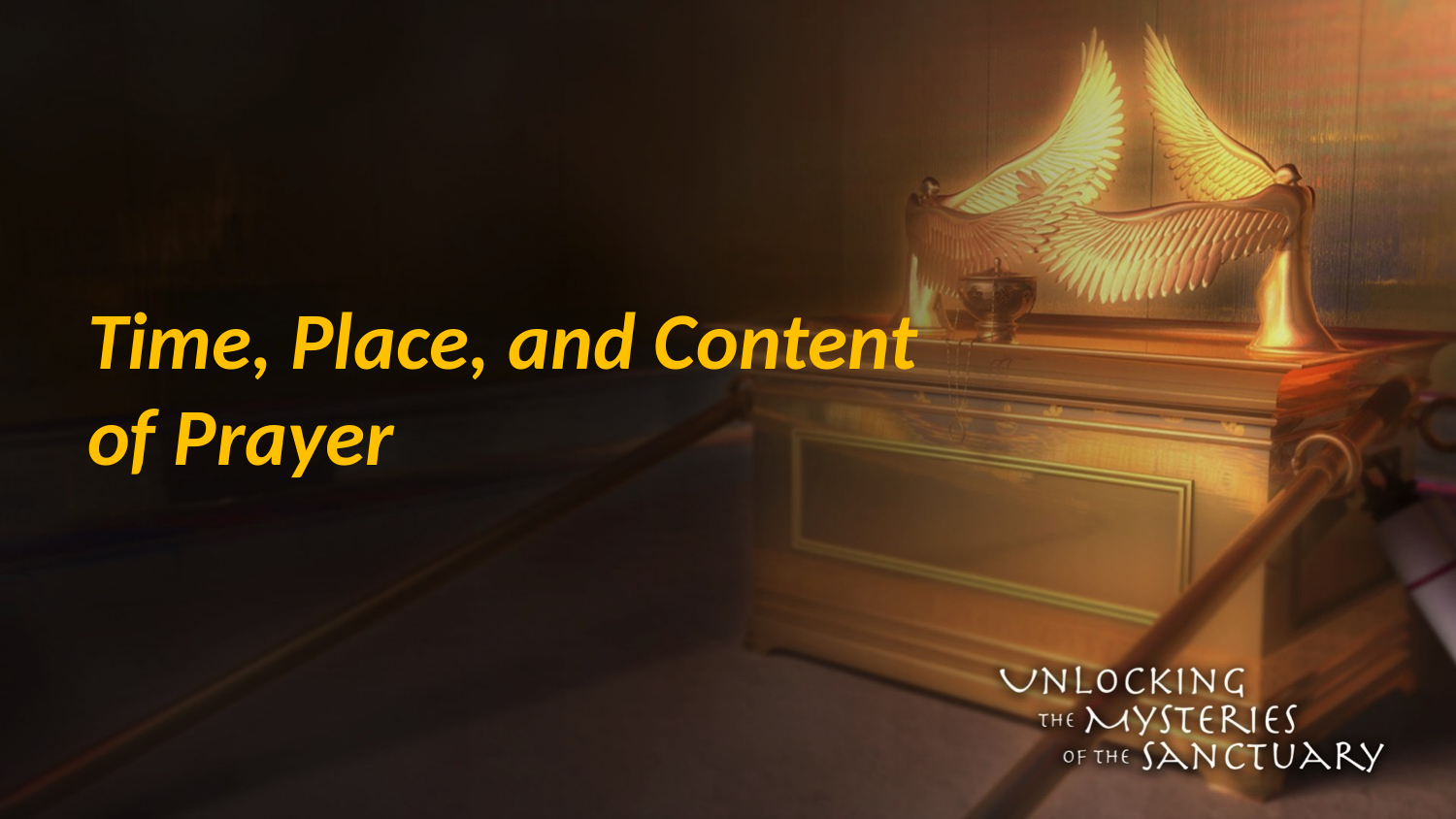

#

Time, Place, and Content of Prayer